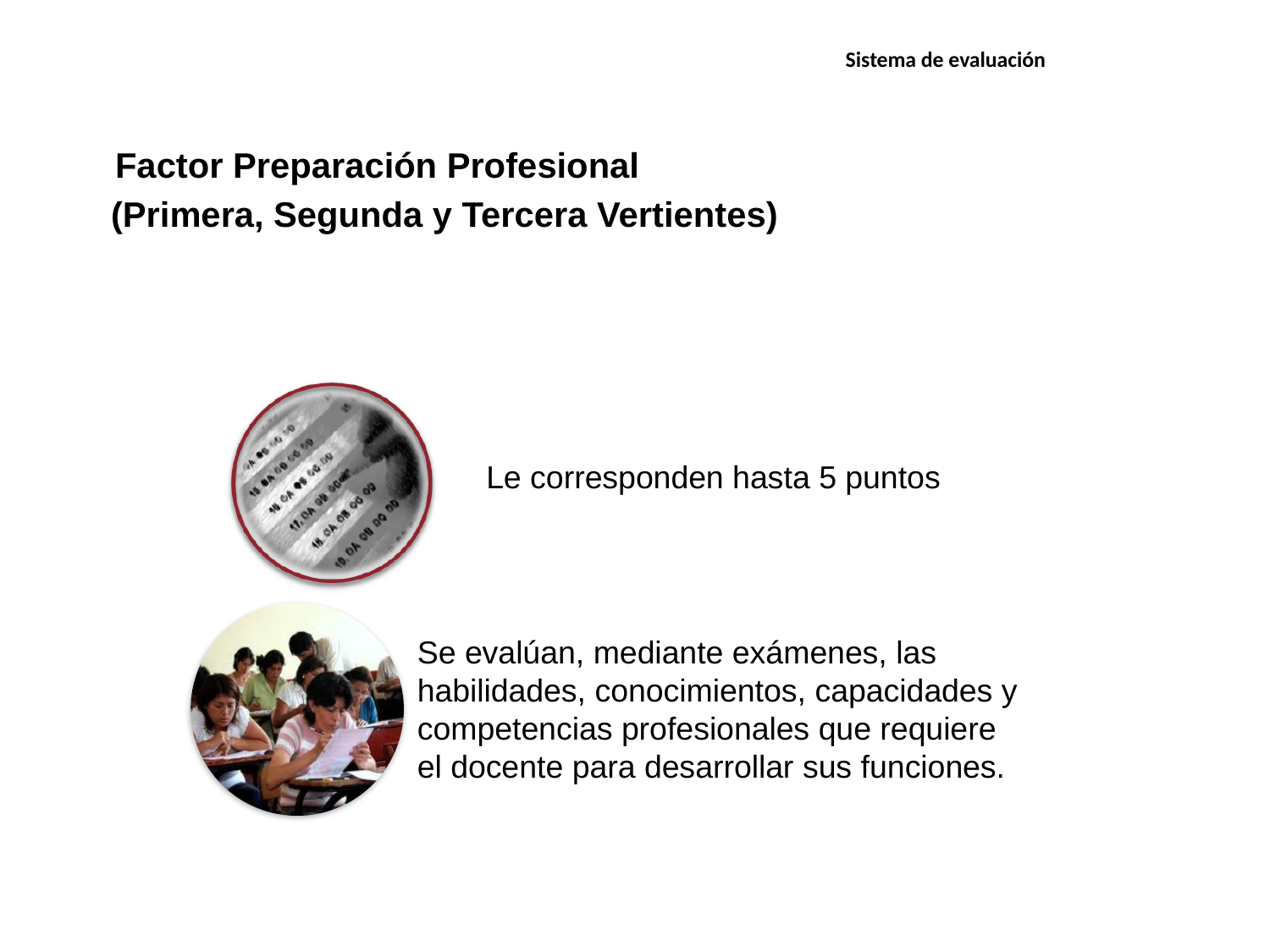

# Sistema de evaluación
    Factor Preparación Profesional
  (Primera, Segunda y Tercera Vertientes)

Le corresponden hasta 5 puntos

Se evalúan, mediante exámenes, las habilidades, conocimientos, capacidades y competencias profesionales que requiere el docente para desarrollar sus funciones.